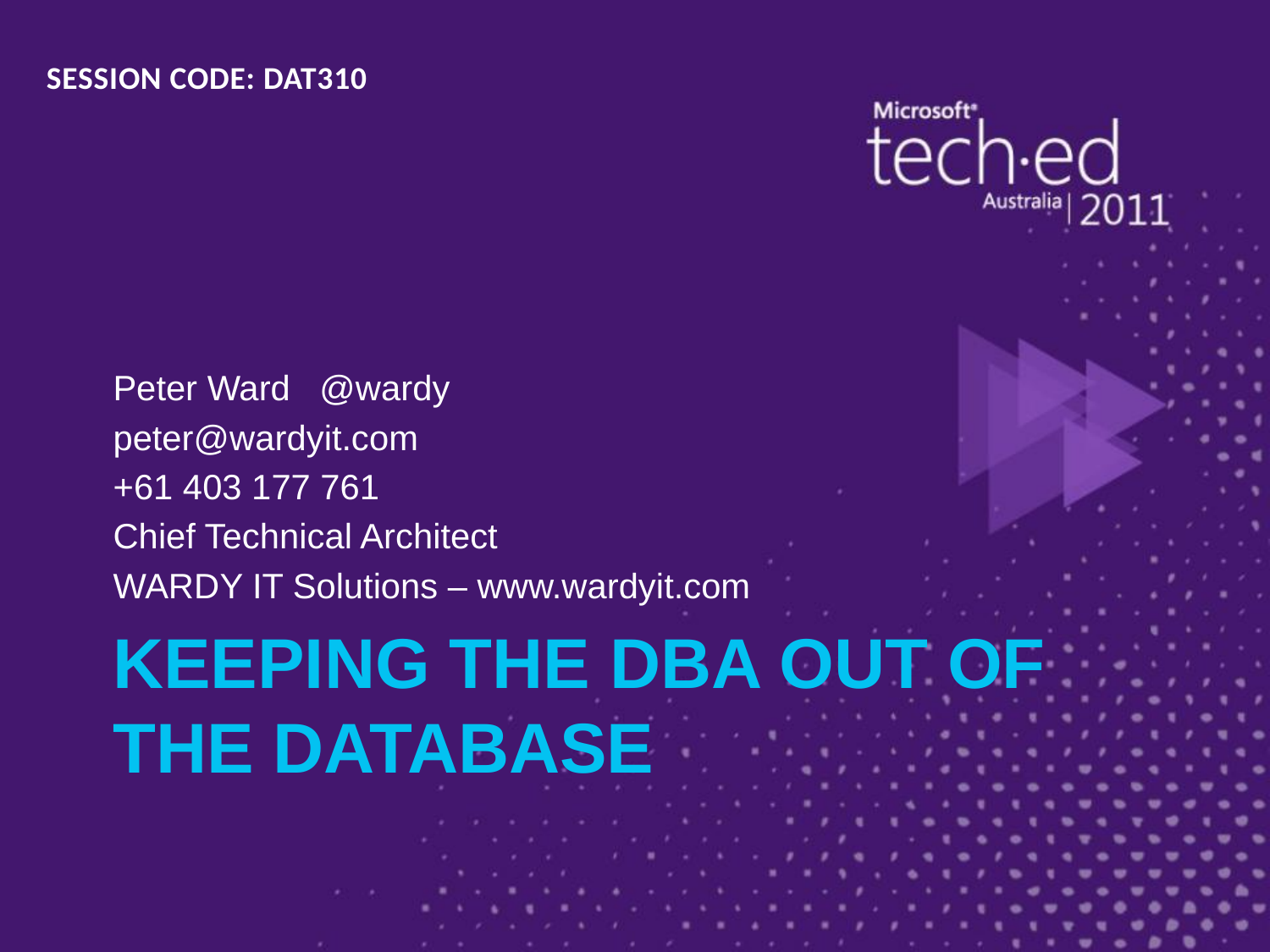

SESSION CODE: DAT310
Peter Ward   @wardy
peter@wardyit.com
+61 403 177 761
Chief Technical Architect
WARDY IT Solutions – www.wardyit.com
# Keeping the DBA out of the database